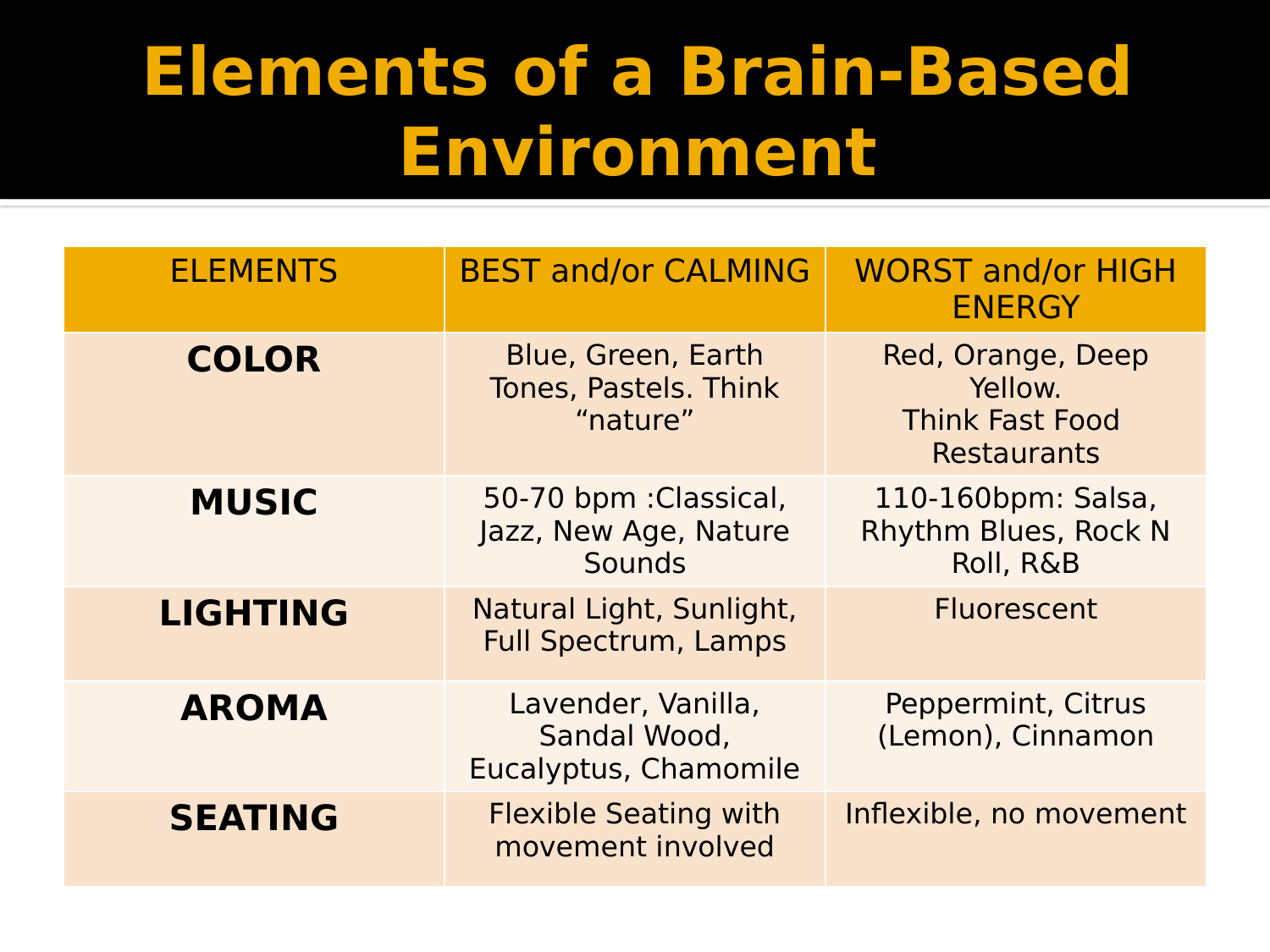

# Elements of a Brain-Based Environment
| ELEMENTS | BEST and/or CALMING | WORST and/or HIGH ENERGY |
| --- | --- | --- |
| COLOR | Blue, Green, Earth Tones, Pastels. Think “nature” | Red, Orange, Deep Yellow. Think Fast Food Restaurants |
| MUSIC | 50-70 bpm :Classical, Jazz, New Age, Nature Sounds | 110-160bpm: Salsa, Rhythm Blues, Rock N Roll, R&B |
| LIGHTING | Natural Light, Sunlight, Full Spectrum, Lamps | Fluorescent |
| AROMA | Lavender, Vanilla, Sandal Wood, Eucalyptus, Chamomile | Peppermint, Citrus (Lemon), Cinnamon |
| SEATING | Flexible Seating with movement involved | Inflexible, no movement |